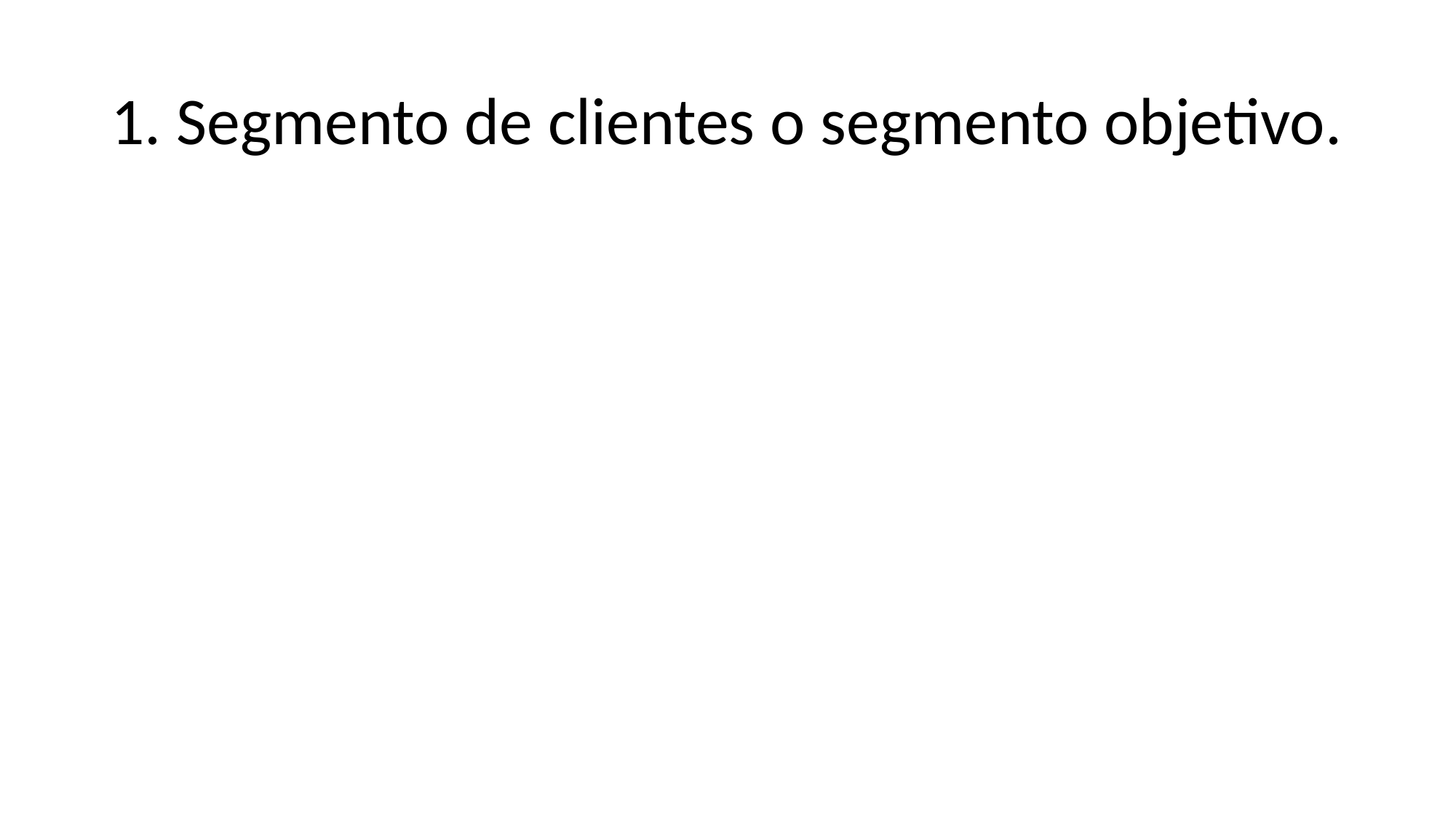

# 1. Segmento de clientes o segmento objetivo.